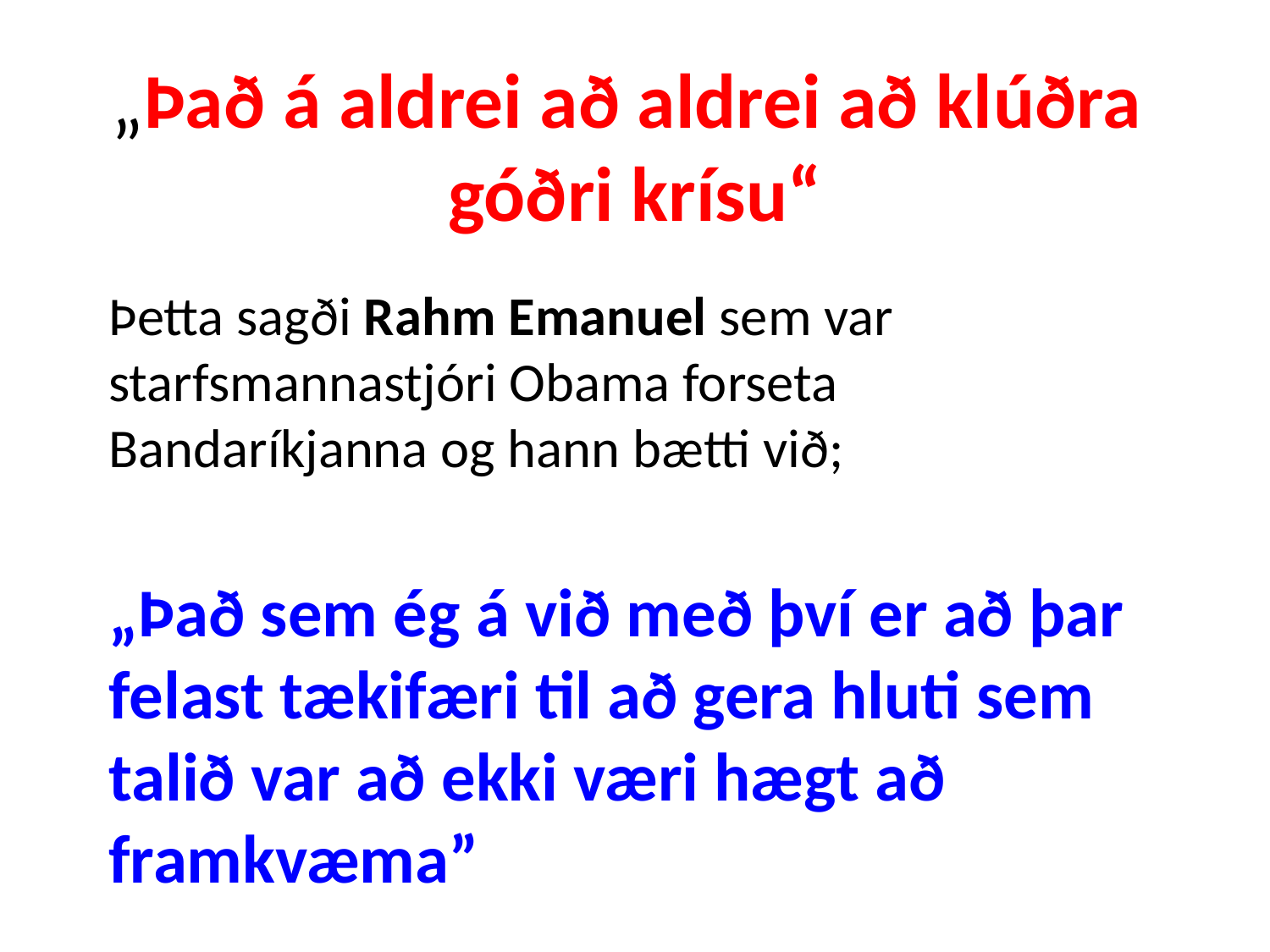

# „Það á aldrei að aldrei að klúðra góðri krísu“
Þetta sagði Rahm Emanuel sem var starfsmannastjóri Obama forseta Bandaríkjanna og hann bætti við;

„Það sem ég á við með því er að þar felast tækifæri til að gera hluti sem talið var að ekki væri hægt að framkvæma”